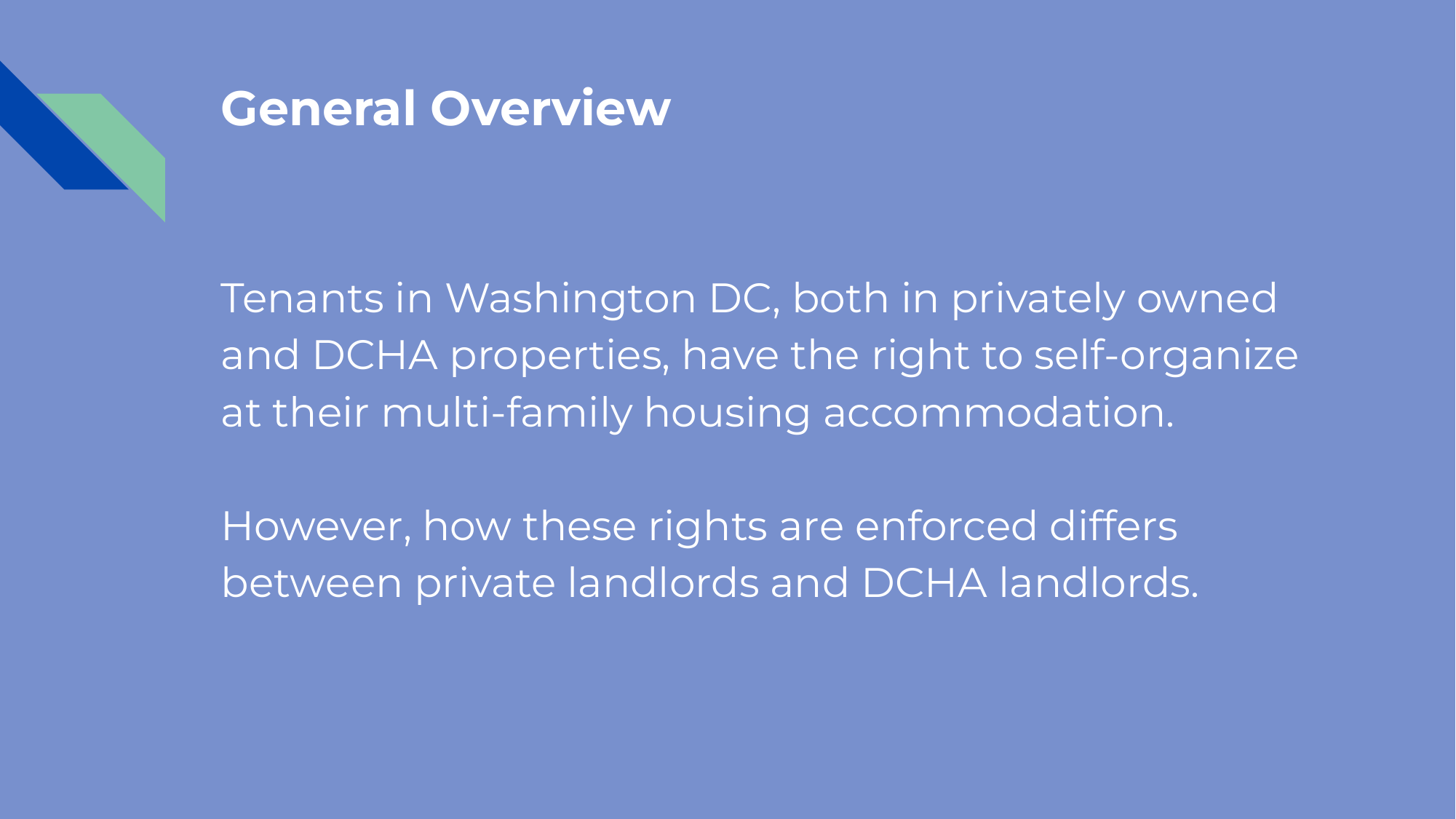

# General Overview
Tenants in Washington DC, both in privately owned and DCHA properties, have the right to self-organize at their multi-family housing accommodation.

However, how these rights are enforced differs between private landlords and DCHA landlords.
://code.dccouncil.us/us/dc/council/code/sections/42-3505.06.html